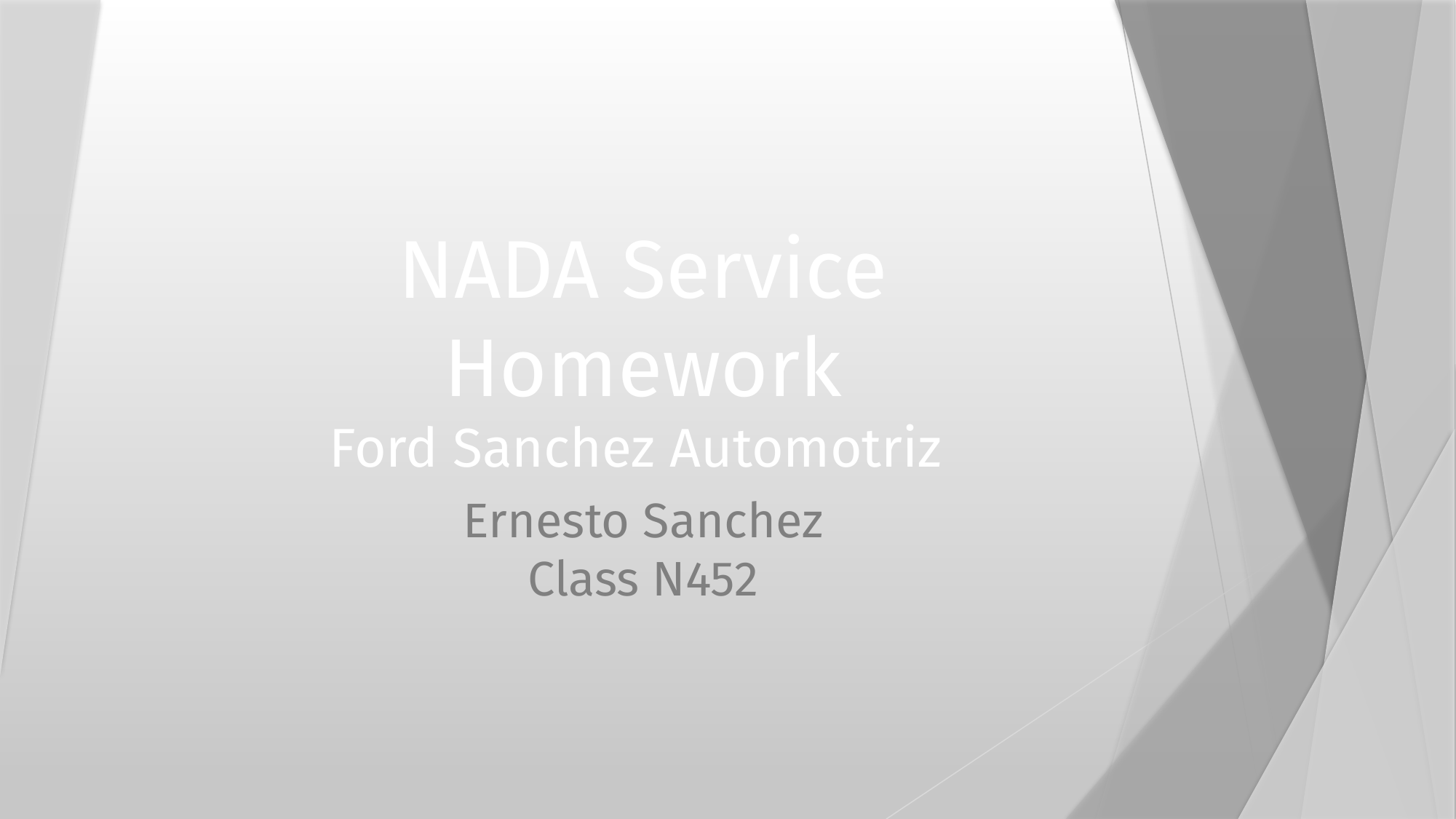

# NADA Service Homework Ford Sanchez Automotriz
Ernesto Sanchez
Class N452